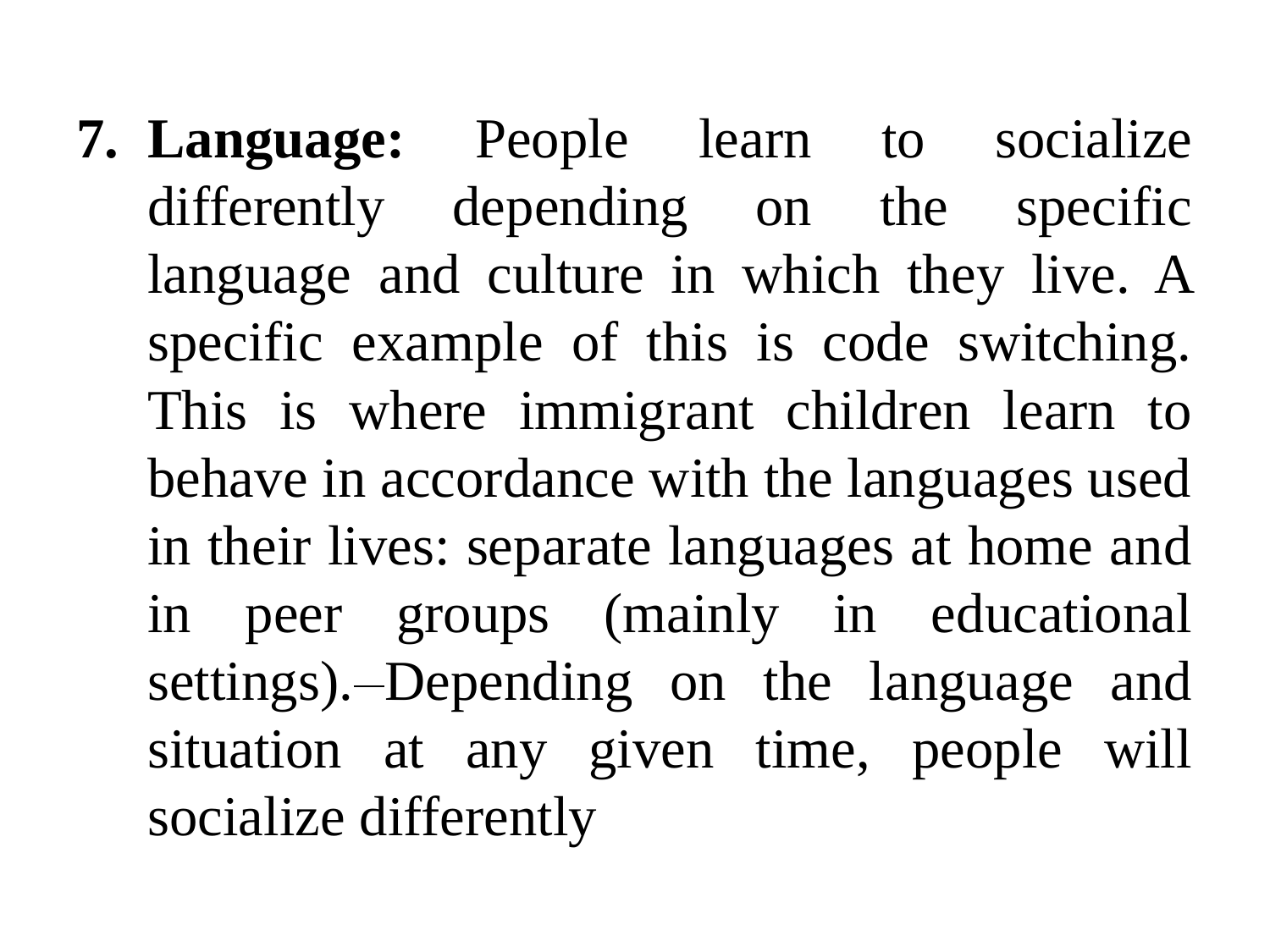

Language: People learn to socialize differently depending on the specific language and culture in which they live. A specific example of this is code switching. This is where immigrant children learn to behave in accordance with the languages used in their lives: separate languages at home and in peer groups (mainly in educational settings). Depending on the language and situation at any given time, people will socialize differently